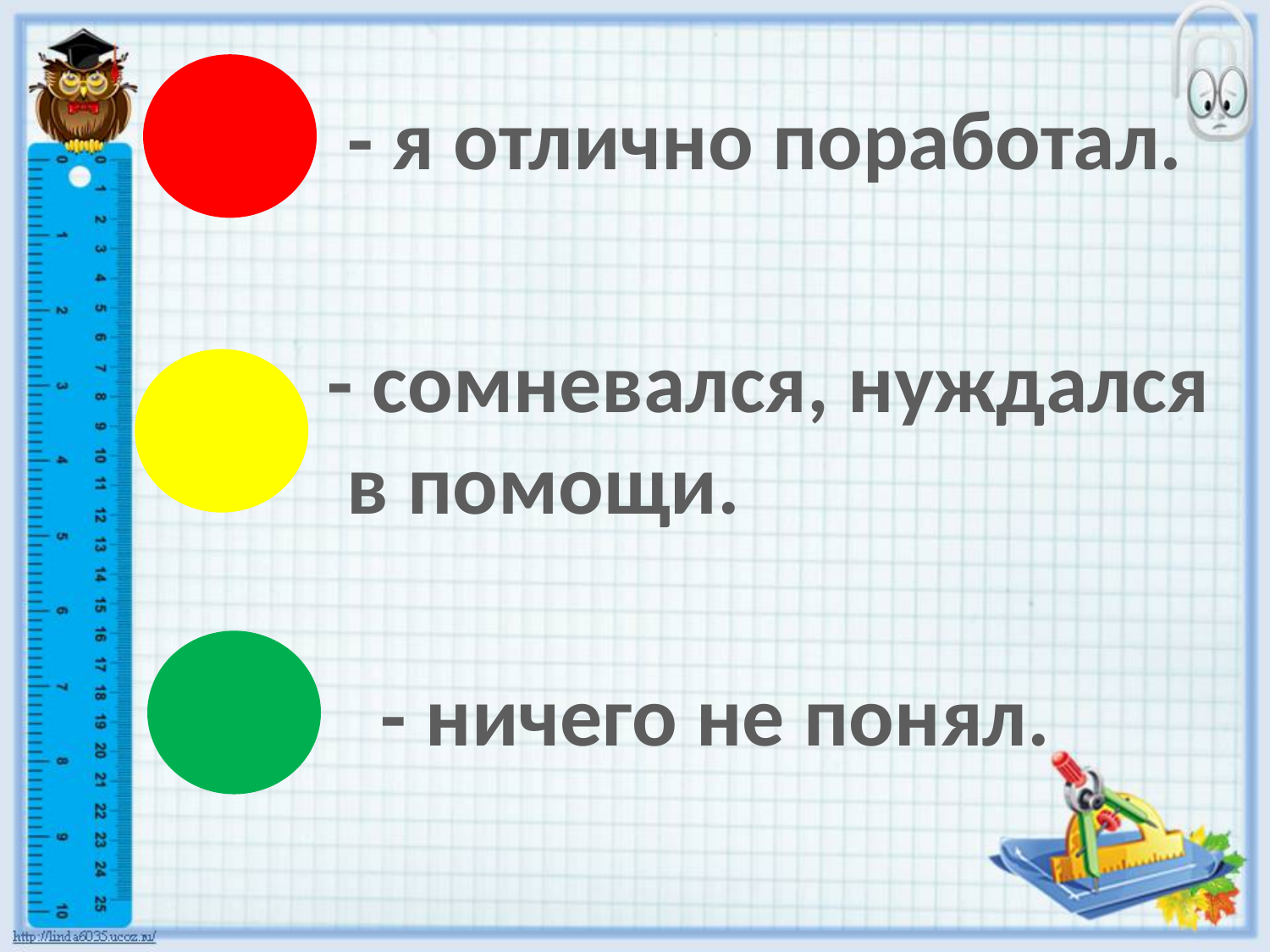

- я отлично поработал.
- сомневался, нуждался
 в помощи.

- ничего не понял.